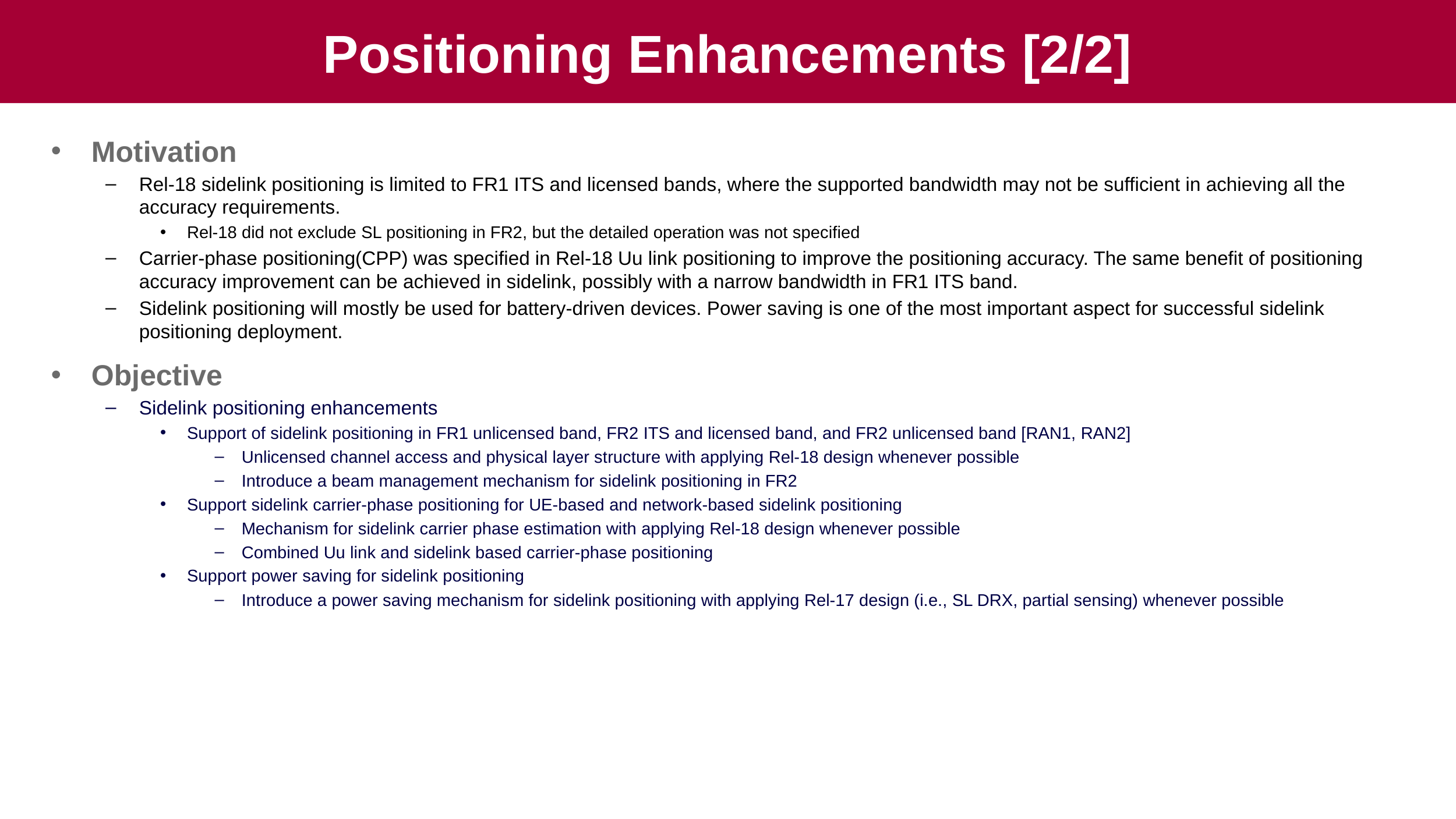

# Positioning Enhancements [2/2]
Motivation
Rel-18 sidelink positioning is limited to FR1 ITS and licensed bands, where the supported bandwidth may not be sufficient in achieving all the accuracy requirements.
Rel-18 did not exclude SL positioning in FR2, but the detailed operation was not specified
Carrier-phase positioning(CPP) was specified in Rel-18 Uu link positioning to improve the positioning accuracy. The same benefit of positioning accuracy improvement can be achieved in sidelink, possibly with a narrow bandwidth in FR1 ITS band.
Sidelink positioning will mostly be used for battery-driven devices. Power saving is one of the most important aspect for successful sidelink positioning deployment.

Objective
Sidelink positioning enhancements
Support of sidelink positioning in FR1 unlicensed band, FR2 ITS and licensed band, and FR2 unlicensed band [RAN1, RAN2]
Unlicensed channel access and physical layer structure with applying Rel-18 design whenever possible
Introduce a beam management mechanism for sidelink positioning in FR2
Support sidelink carrier-phase positioning for UE-based and network-based sidelink positioning
Mechanism for sidelink carrier phase estimation with applying Rel-18 design whenever possible
Combined Uu link and sidelink based carrier-phase positioning
Support power saving for sidelink positioning
Introduce a power saving mechanism for sidelink positioning with applying Rel-17 design (i.e., SL DRX, partial sensing) whenever possible